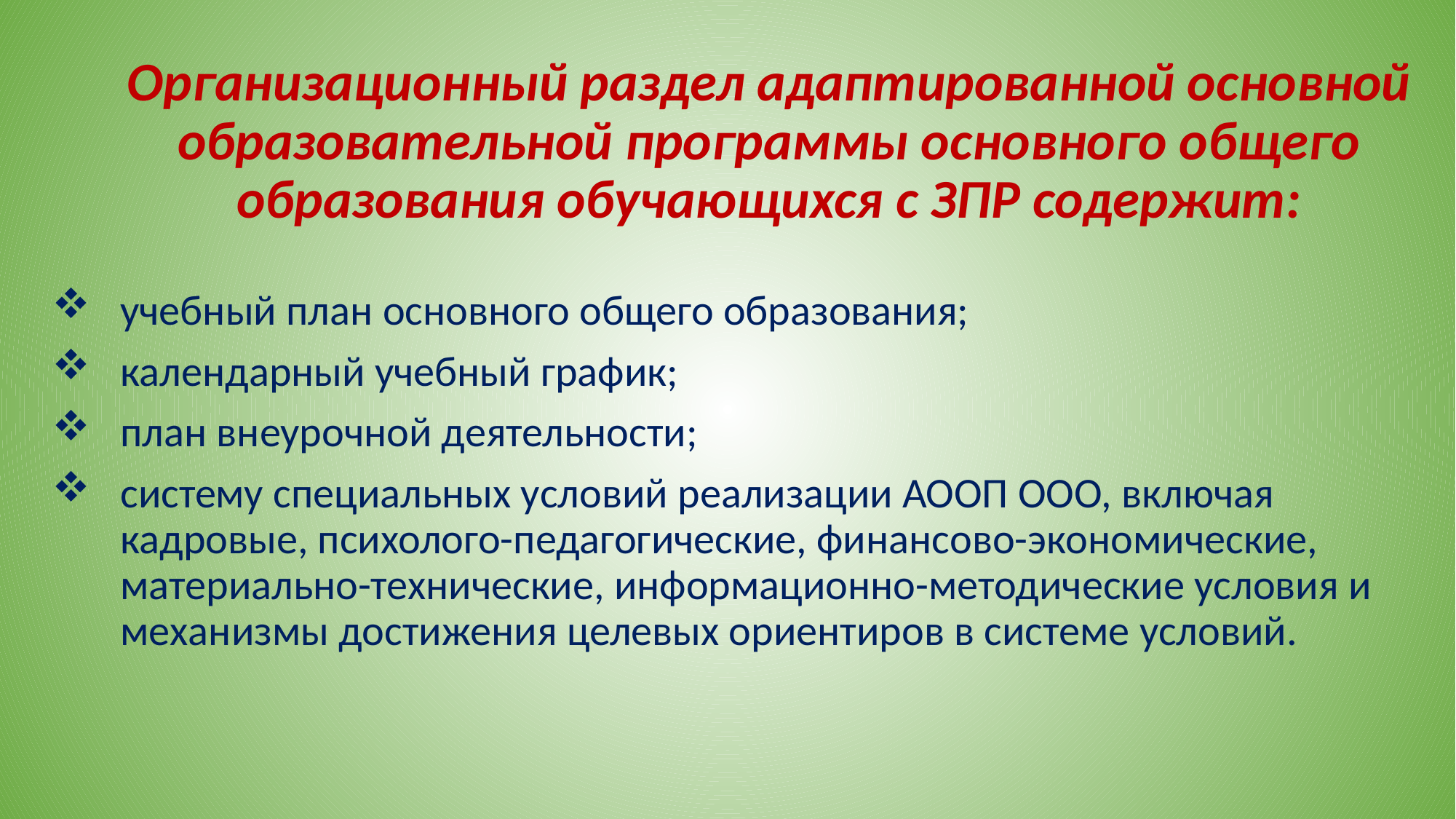

# Организационный раздел адаптированной основной образовательной программы основного общего образования обучающихся с ЗПР содержит:
учебный план основного общего образования;
календарный учебный график;
план внеурочной деятельности;
систему специальных условий реализации АООП ООО, включая кадровые, психолого-педагогические, финансово-экономические, материально-технические, информационно-методические условия и  механизмы достижения целевых ориентиров в системе условий.